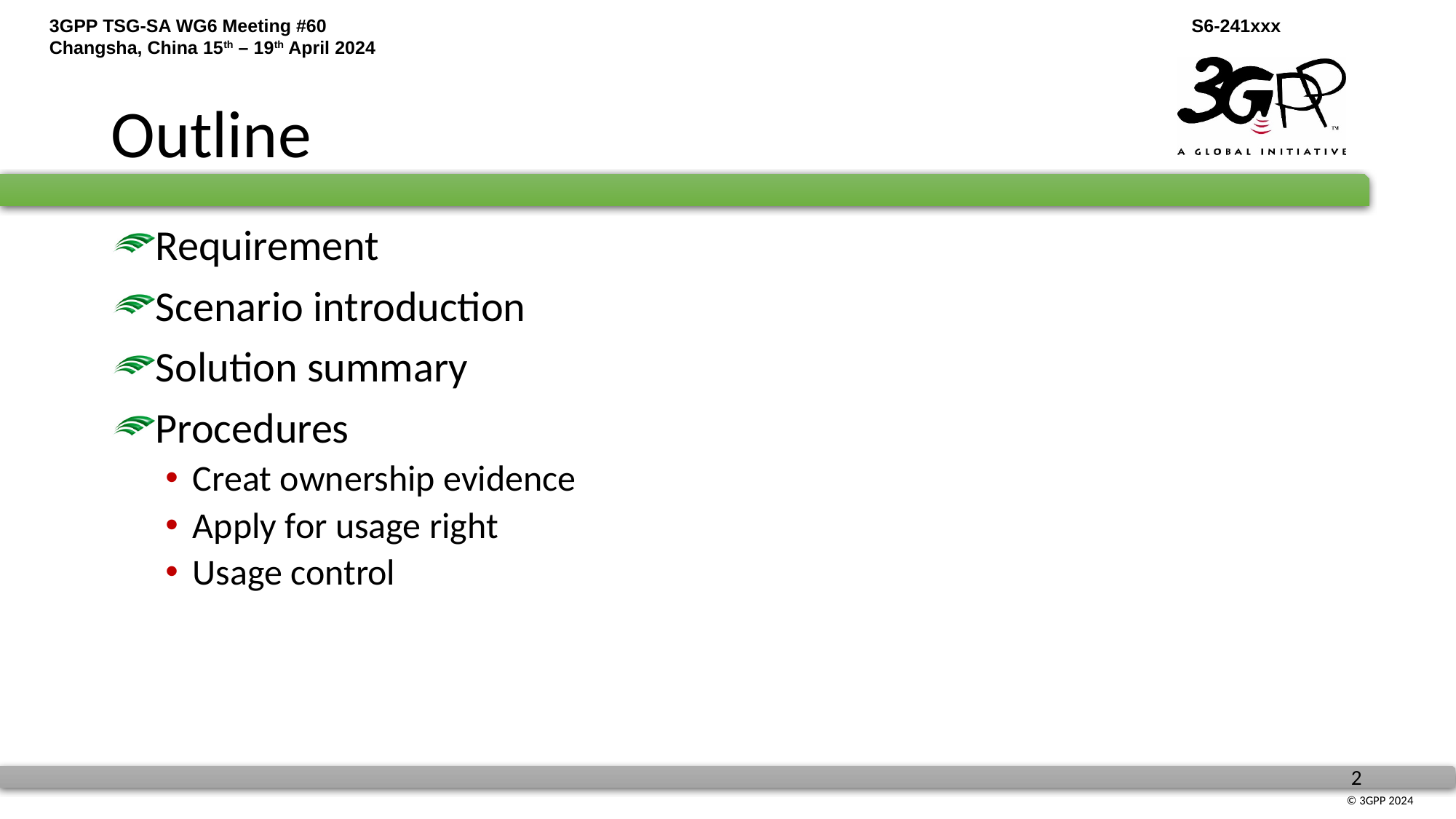

# Outline
Requirement
Scenario introduction
Solution summary
Procedures
Creat ownership evidence
Apply for usage right
Usage control